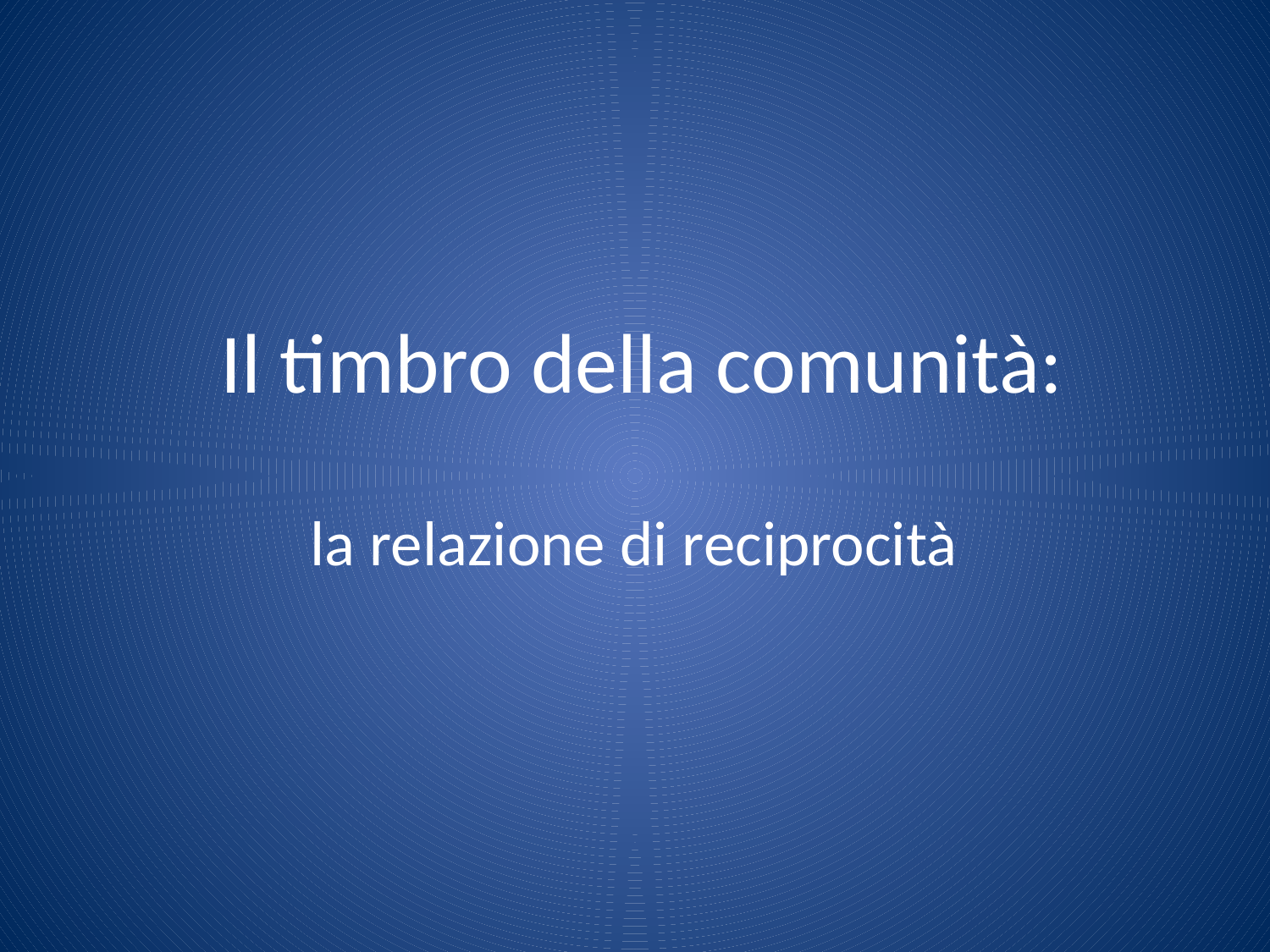

# Il timbro della comunità:
la relazione di reciprocità